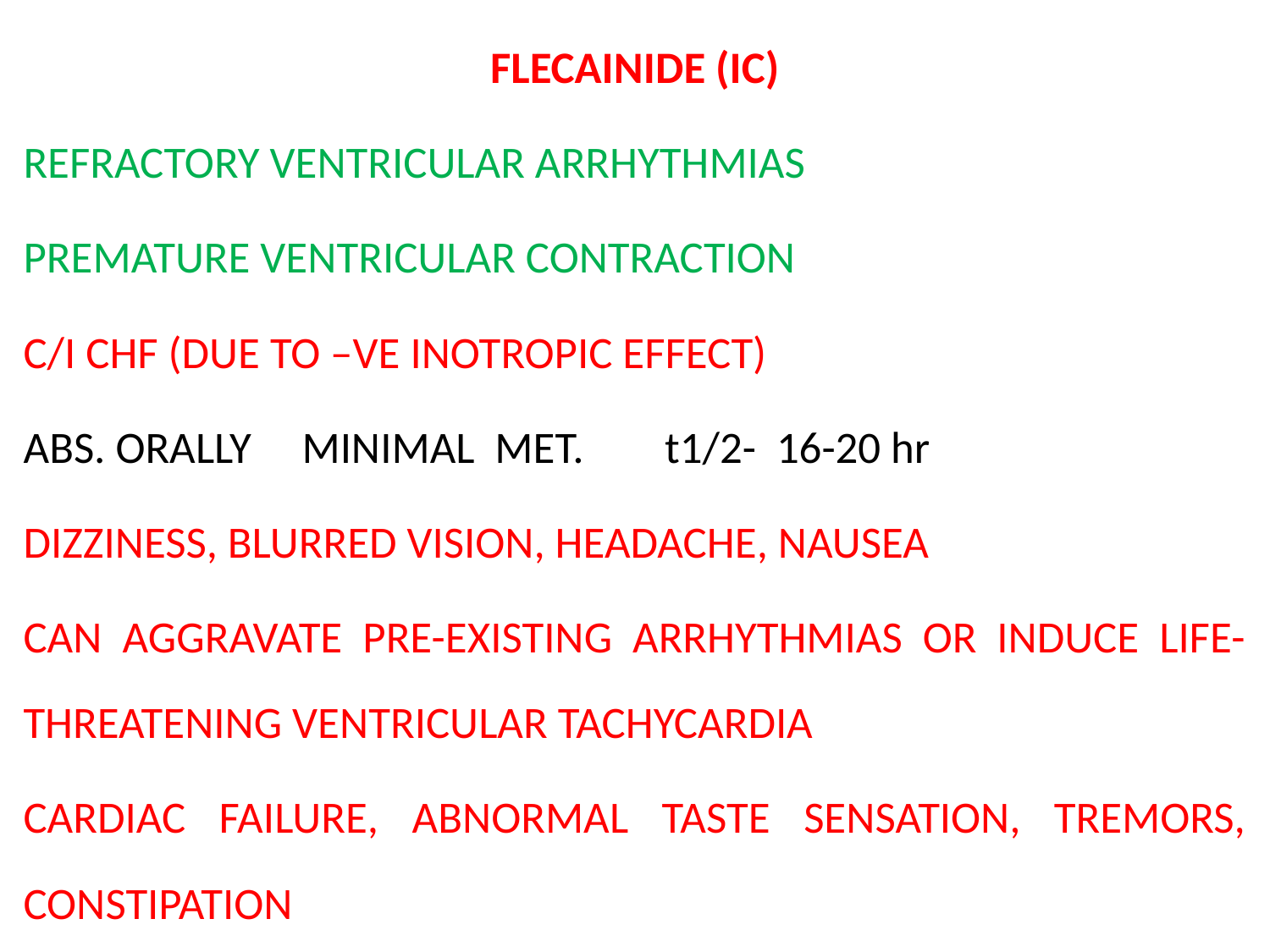

FLECAINIDE (IC)
REFRACTORY VENTRICULAR ARRHYTHMIAS
PREMATURE VENTRICULAR CONTRACTION
C/I CHF (DUE TO –VE INOTROPIC EFFECT)
ABS. ORALLY     MINIMAL  MET.        t1/2-  16-20 hr
DIZZINESS, BLURRED VISION, HEADACHE, NAUSEA
CAN AGGRAVATE PRE-EXISTING ARRHYTHMIAS OR INDUCE LIFE-THREATENING VENTRICULAR TACHYCARDIA
CARDIAC FAILURE, ABNORMAL TASTE SENSATION, TREMORS, CONSTIPATION